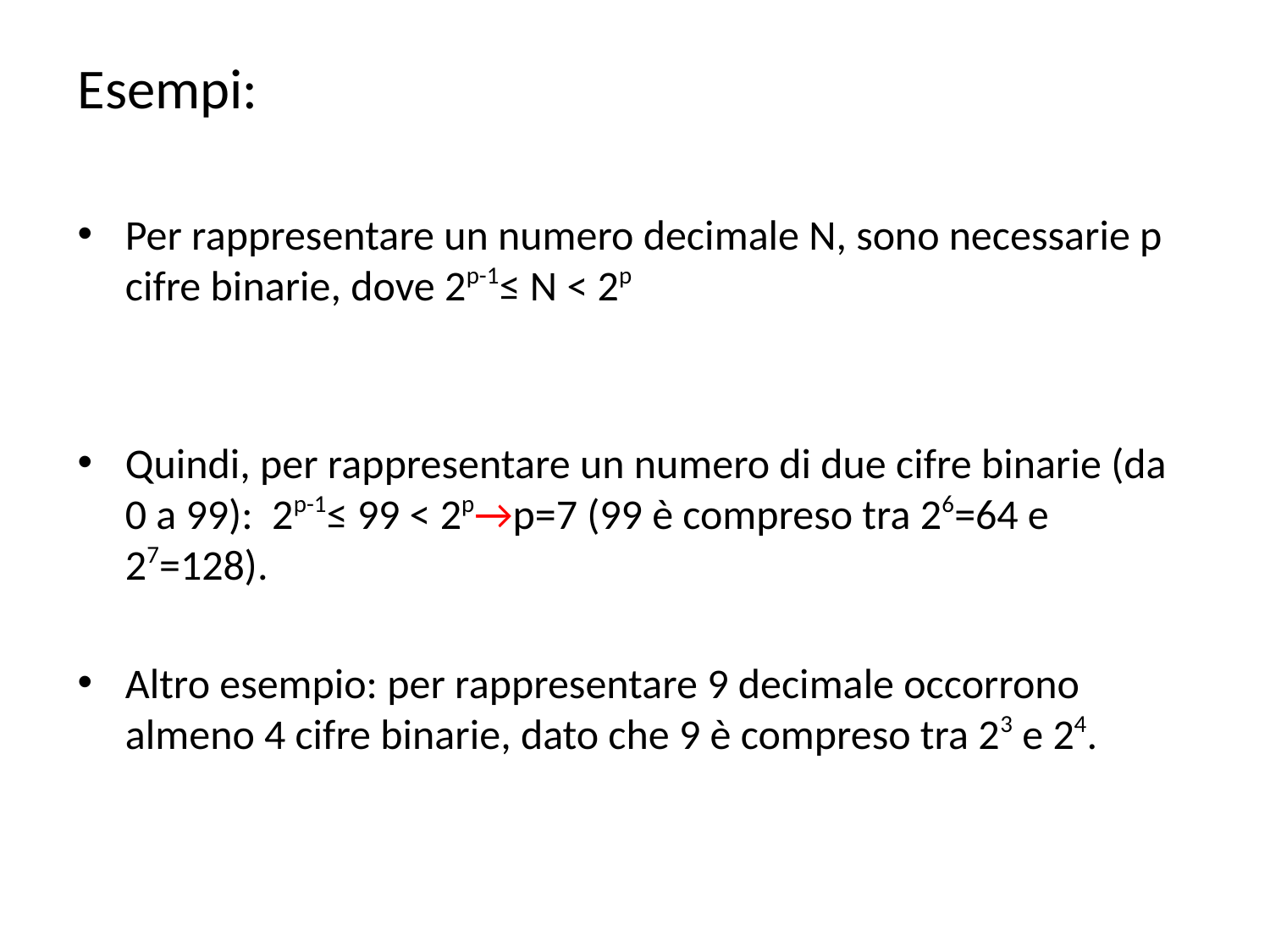

Esempi:

Per rappresentare un numero decimale N, sono necessarie p cifre binarie, dove 2p-1≤ N < 2p

Quindi, per rappresentare un numero di due cifre binarie (da 0 a 99):  2p-1≤ 99 < 2p→p=7 (99 è compreso tra 26=64 e 27=128).

Altro esempio: per rappresentare 9 decimale occorrono almeno 4 cifre binarie, dato che 9 è compreso tra 23 e 24.